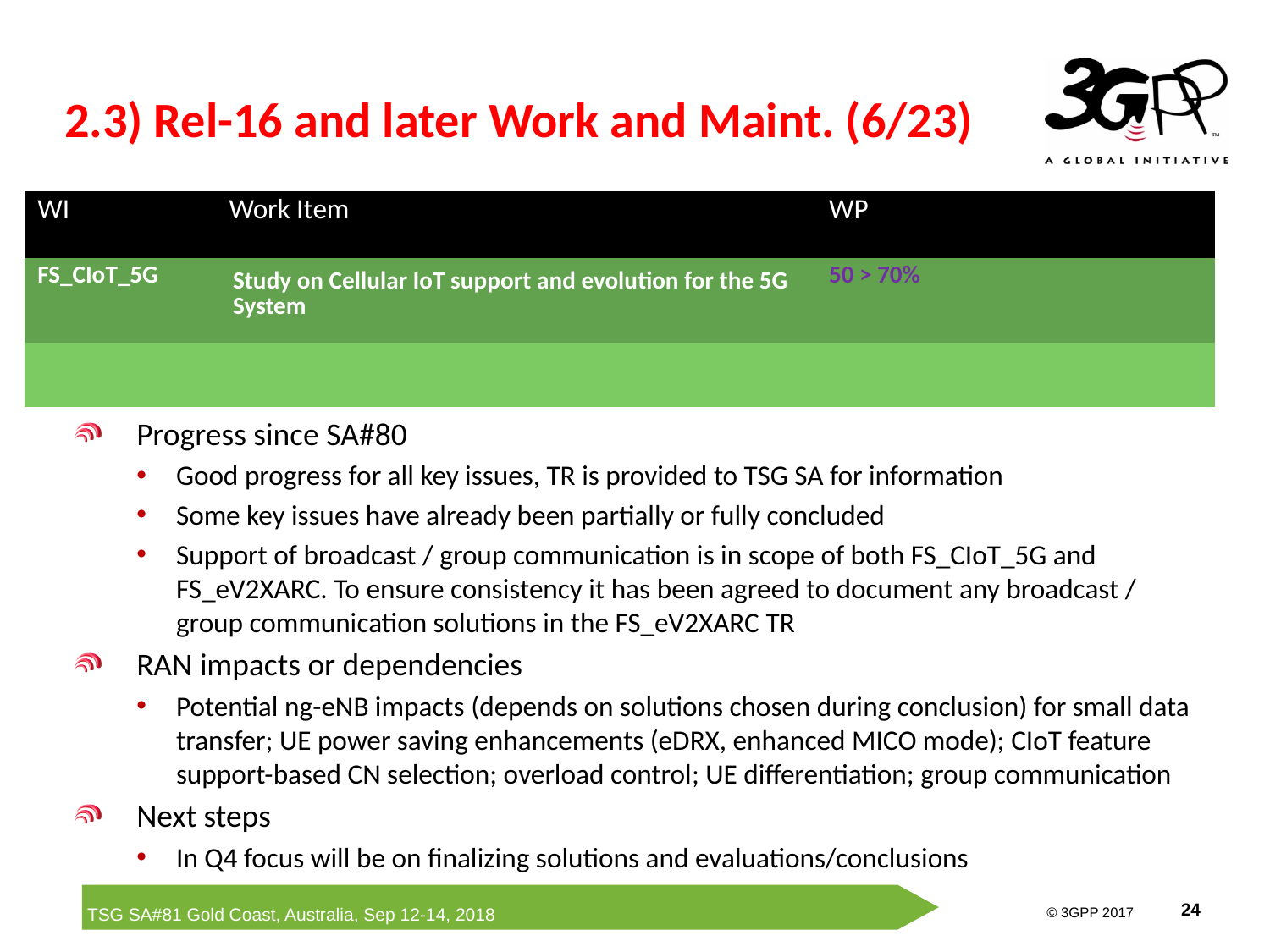

# 2.3) Rel-16 and later Work and Maint. (6/23)
| WI | Work Item | WP |  |  |
| --- | --- | --- | --- | --- |
| FS\_CIoT\_5G | Study on Cellular IoT support and evolution for the 5G System | 50 > 70% |  |  |
|  |  |  |  |  |
Progress since SA#80
Good progress for all key issues, TR is provided to TSG SA for information
Some key issues have already been partially or fully concluded
Support of broadcast / group communication is in scope of both FS_CIoT_5G and FS_eV2XARC. To ensure consistency it has been agreed to document any broadcast / group communication solutions in the FS_eV2XARC TR
RAN impacts or dependencies
Potential ng-eNB impacts (depends on solutions chosen during conclusion) for small data transfer; UE power saving enhancements (eDRX, enhanced MICO mode); CIoT feature support-based CN selection; overload control; UE differentiation; group communication
Next steps
In Q4 focus will be on finalizing solutions and evaluations/conclusions